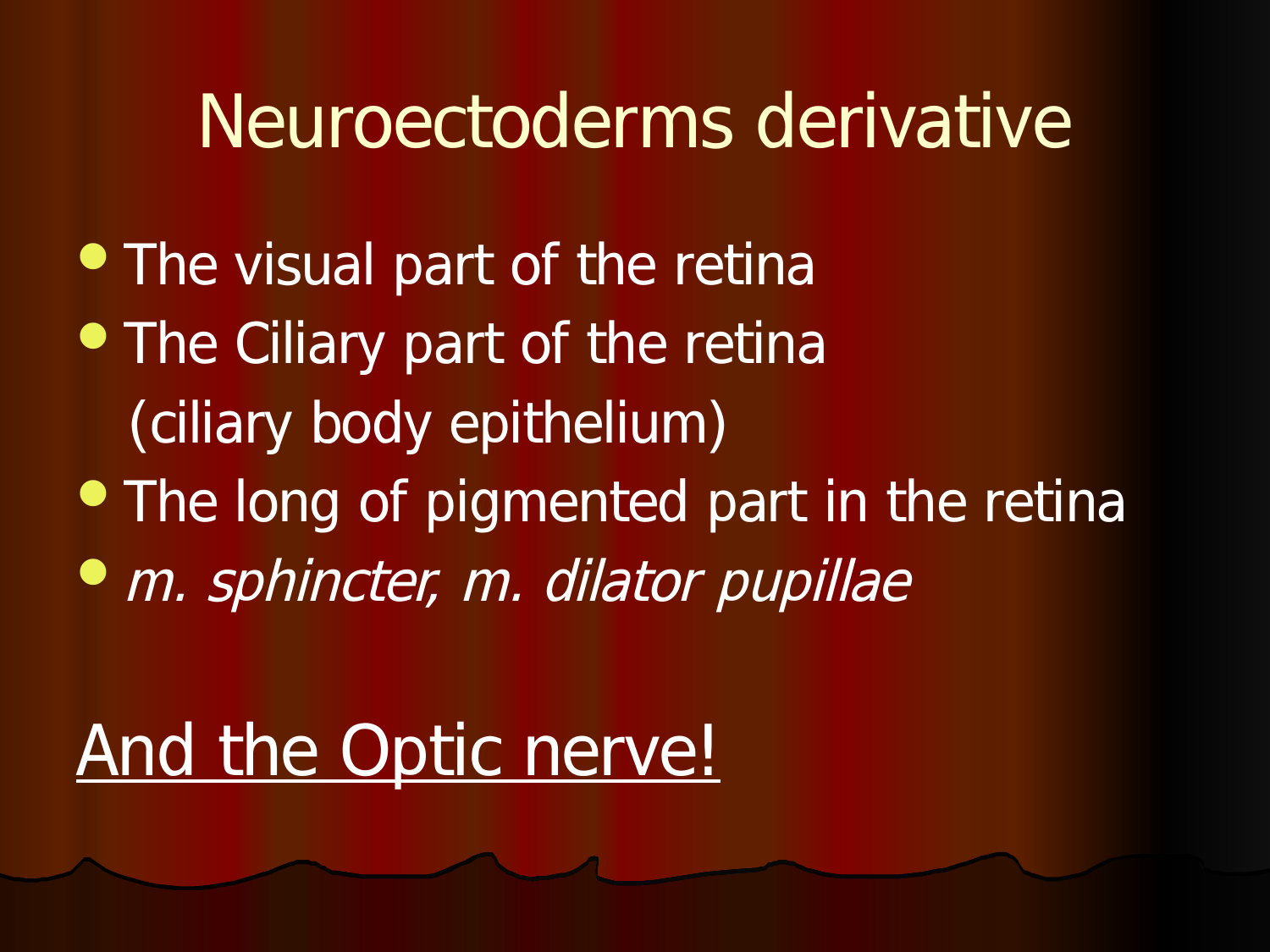

# Neuroectoderms derivative
The visual part of the retina
The Ciliary part of the retina
   (ciliary body epithelium)
The long of pigmented part in the retina
m. sphincter, m. dilator pupillae

And the Optic nerve!